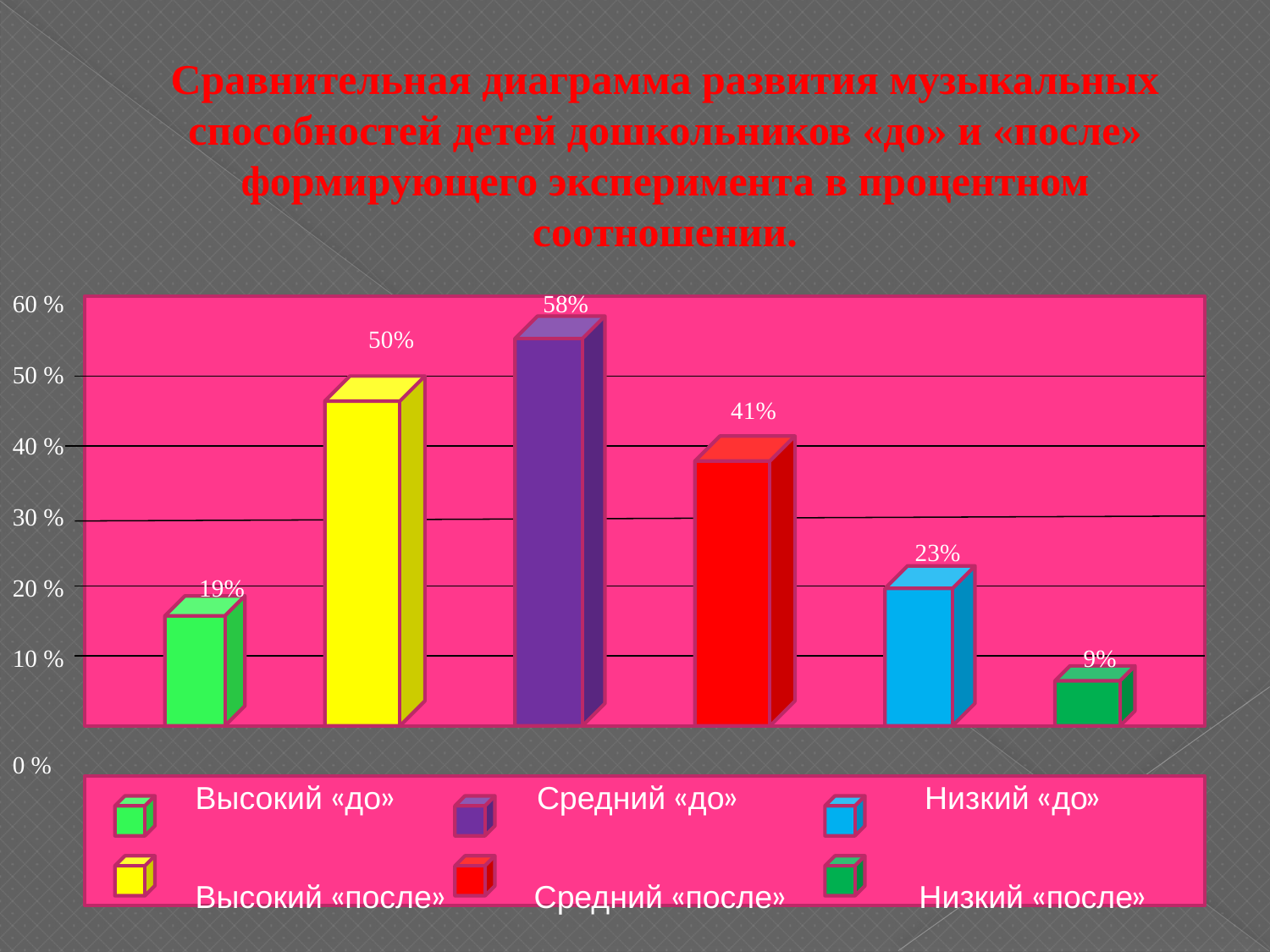

Сравнительная диаграмма развития музыкальных способностей детей дошкольников «до» и «после» формирующего эксперимента в процентном соотношении.

60 %                                                                              58%
                                                          50%
50 %
                                                                                                                     41%
40 %

30 %
                                                                                                                                                   23%
20 %                      19%

10 %                                                                                                                                                                      9%

0 %

           Высокий «до»                Средний «до»                     Низкий «до»
           Высокий «после»          Средний «после»               Низкий «после»